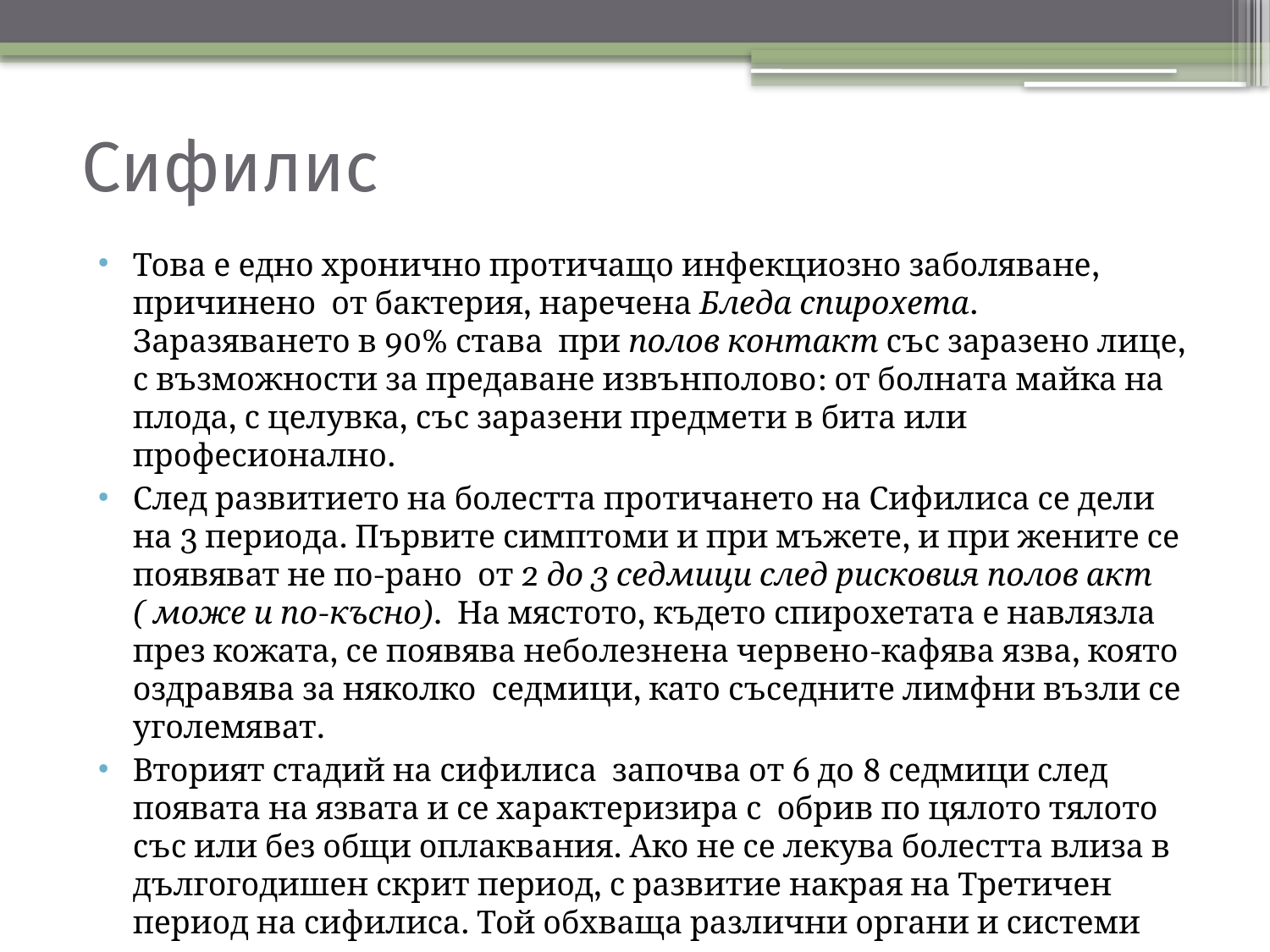

# Сифилис
Това е едно хронично протичащо инфекциозно заболяване,  причинено  от бактерия, наречена Бледа спирохета. Заразяването в 90% става  при полов контакт със заразено лице, с възможности за предаване извънполово: от болната майка на плода, с целувка, със заразени предмети в бита или професионално.
След развитието на болестта протичането на Сифилиса се дели на 3 периода. Първите симптоми и при мъжете, и при жените се появяват не по-рано  от 2 до 3 седмици след рисковия полов акт ( може и по-късно).  На мястото, където спирохетата е навлязла през кожата, се появява неболезнена червено-кафява язва, която оздравява за няколко  седмици, като съседните лимфни възли се уголемяват.
Вторият стадий на сифилиса  започва от 6 до 8 седмици след появата на язвата и се характеризира с  обрив по цялото тялото със или без общи оплаквания. Ако не се лекува болестта влиза в дългогодишен скрит период, с развитие накрая на Третичен период на сифилиса. Той обхваща различни органи и системи